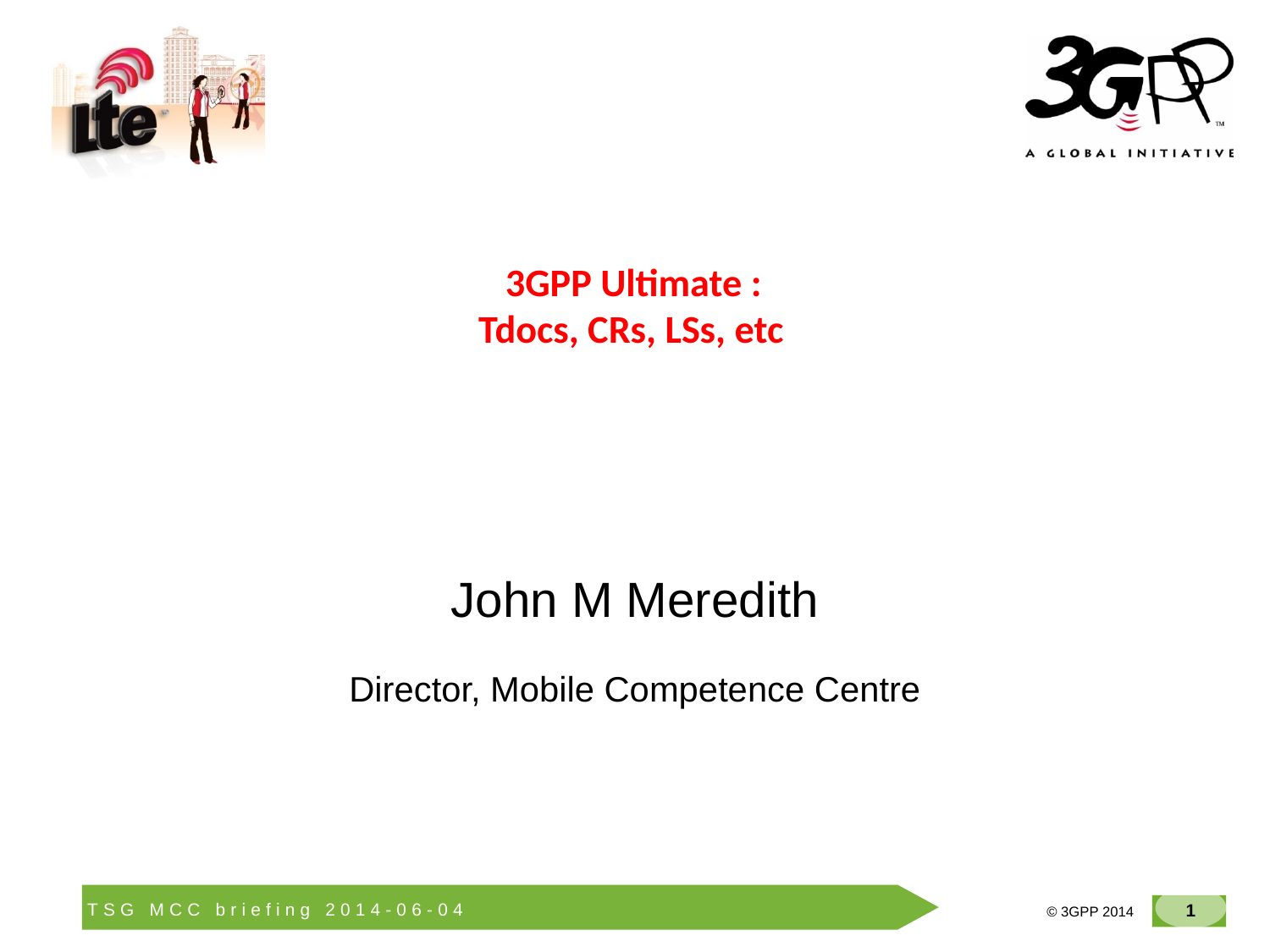

# 3GPP Ultimate : Tdocs, CRs, LSs, etc
John M Meredith

Director, Mobile Competence Centre